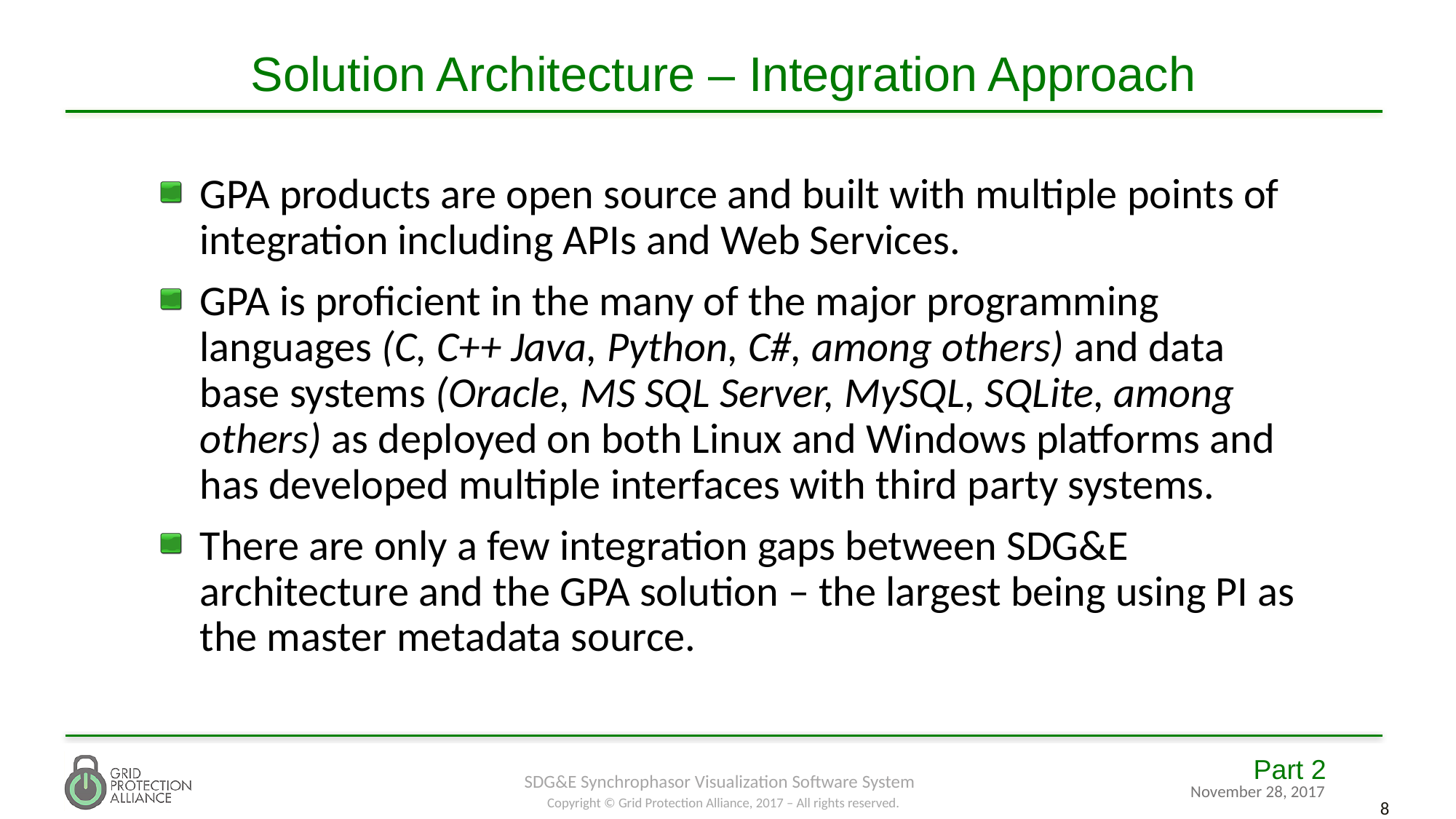

# Solution Architecture – Integration Approach
GPA products are open source and built with multiple points of integration including APIs and Web Services.
GPA is proficient in the many of the major programming languages (C, C++ Java, Python, C#, among others) and data base systems (Oracle, MS SQL Server, MySQL, SQLite, among others) as deployed on both Linux and Windows platforms and has developed multiple interfaces with third party systems.
There are only a few integration gaps between SDG&E architecture and the GPA solution – the largest being using PI as the master metadata source.
Part 2
November 28, 2017
SDG&E Synchrophasor Visualization Software System